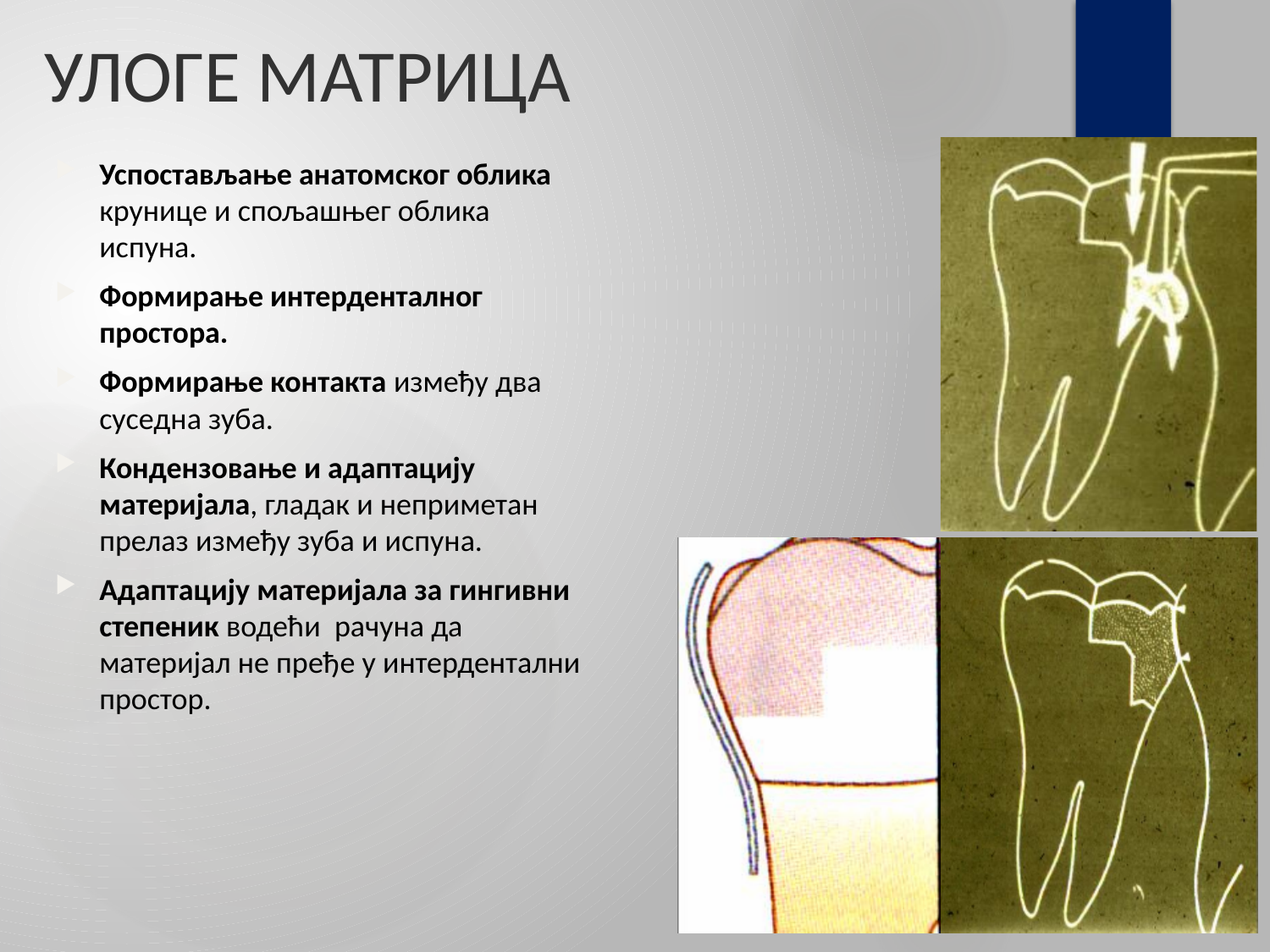

# УЛОГЕ МАТРИЦА

Успостављање анатомског облика крунице и спољашњег облика испуна.
Формирање интерденталног простора.
Формирање контакта између два суседна зуба.
Кондензовање и адаптацију материјала, гладак и неприметан прелаз између зуба и испуна.
Aдаптацију материјала за гингивни степеник водећи  рачуна да материјал не пређе у интердентални простор.